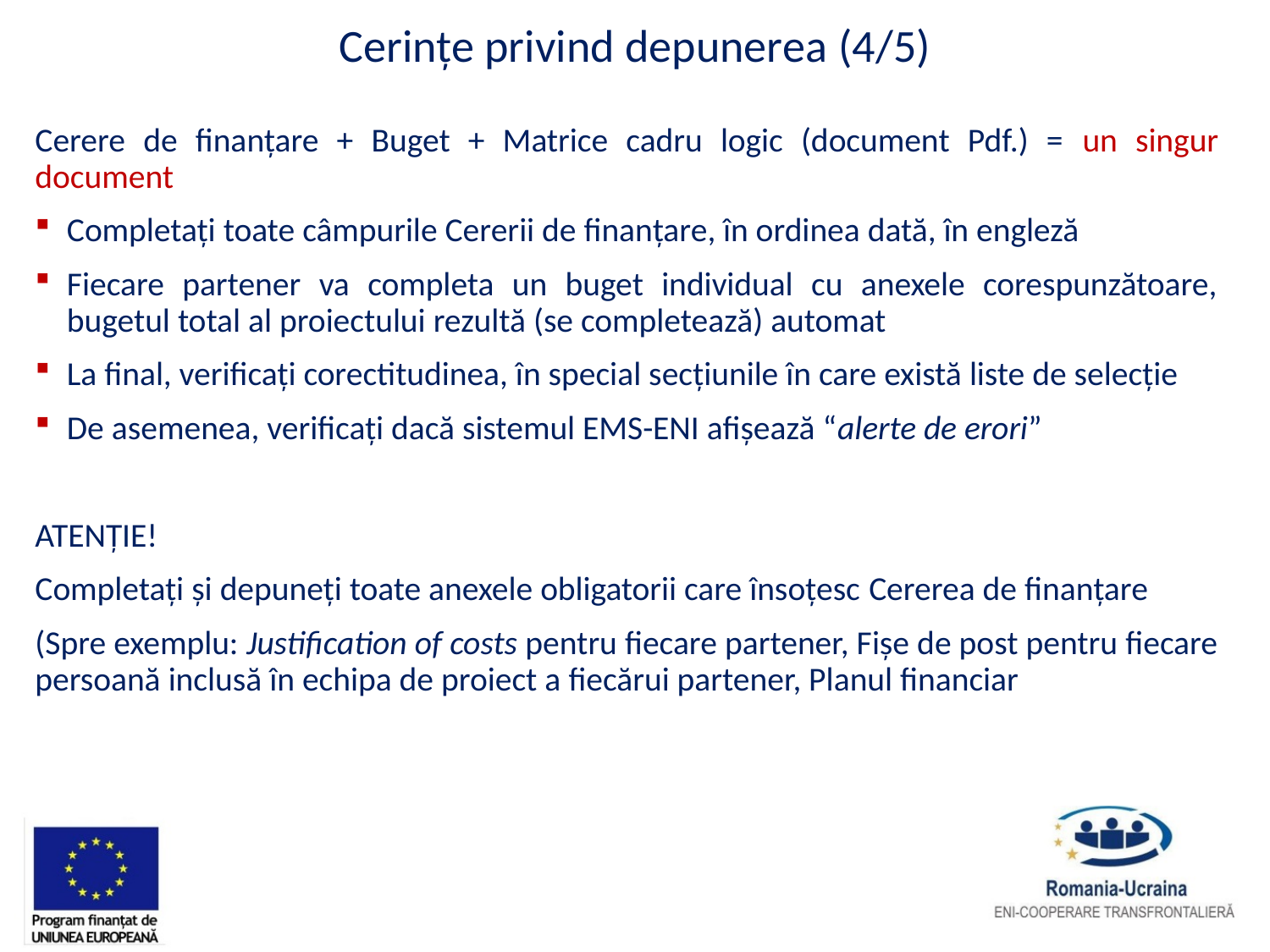

# Cerințe privind depunerea (4/5)
Cerere de finanțare + Buget + Matrice cadru logic (document Pdf.) = un singur document
Completați toate câmpurile Cererii de finanțare, în ordinea dată, în engleză
Fiecare partener va completa un buget individual cu anexele corespunzătoare, bugetul total al proiectului rezultă (se completează) automat
La final, verificați corectitudinea, în special secțiunile în care există liste de selecție
De asemenea, verificați dacă sistemul EMS-ENI afișează “alerte de erori”

ATENȚIE!
Completați și depuneți toate anexele obligatorii care însoțesc Cererea de finanțare
(Spre exemplu: Justification of costs pentru fiecare partener, Fișe de post pentru fiecare persoană inclusă în echipa de proiect a fiecărui partener, Planul financiar